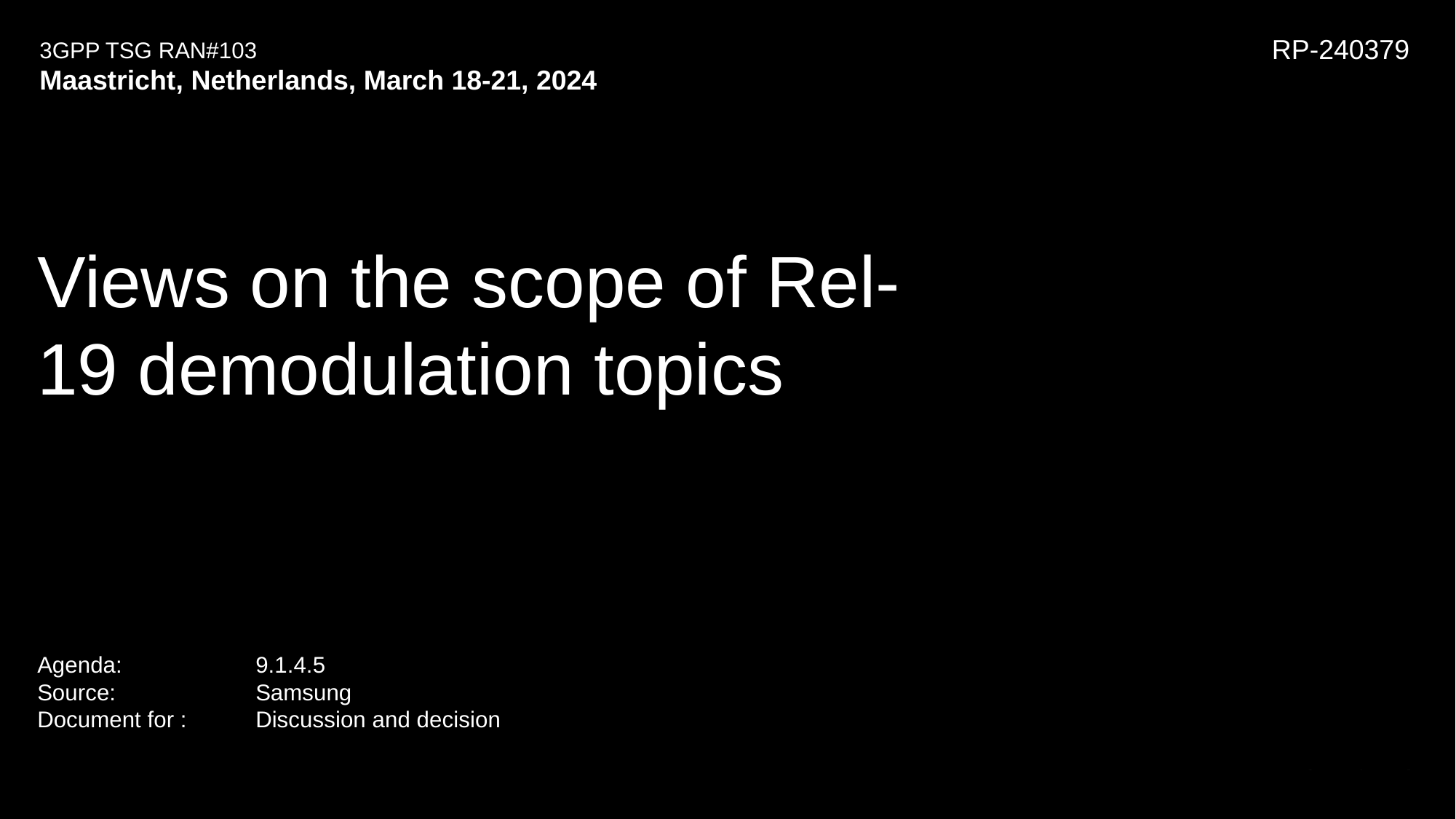

RP-240379
Views on the scope of Rel-19 demodulation topics
Agenda: 		9.1.4.5
Source:		Samsung
Document for : 	Discussion and decision